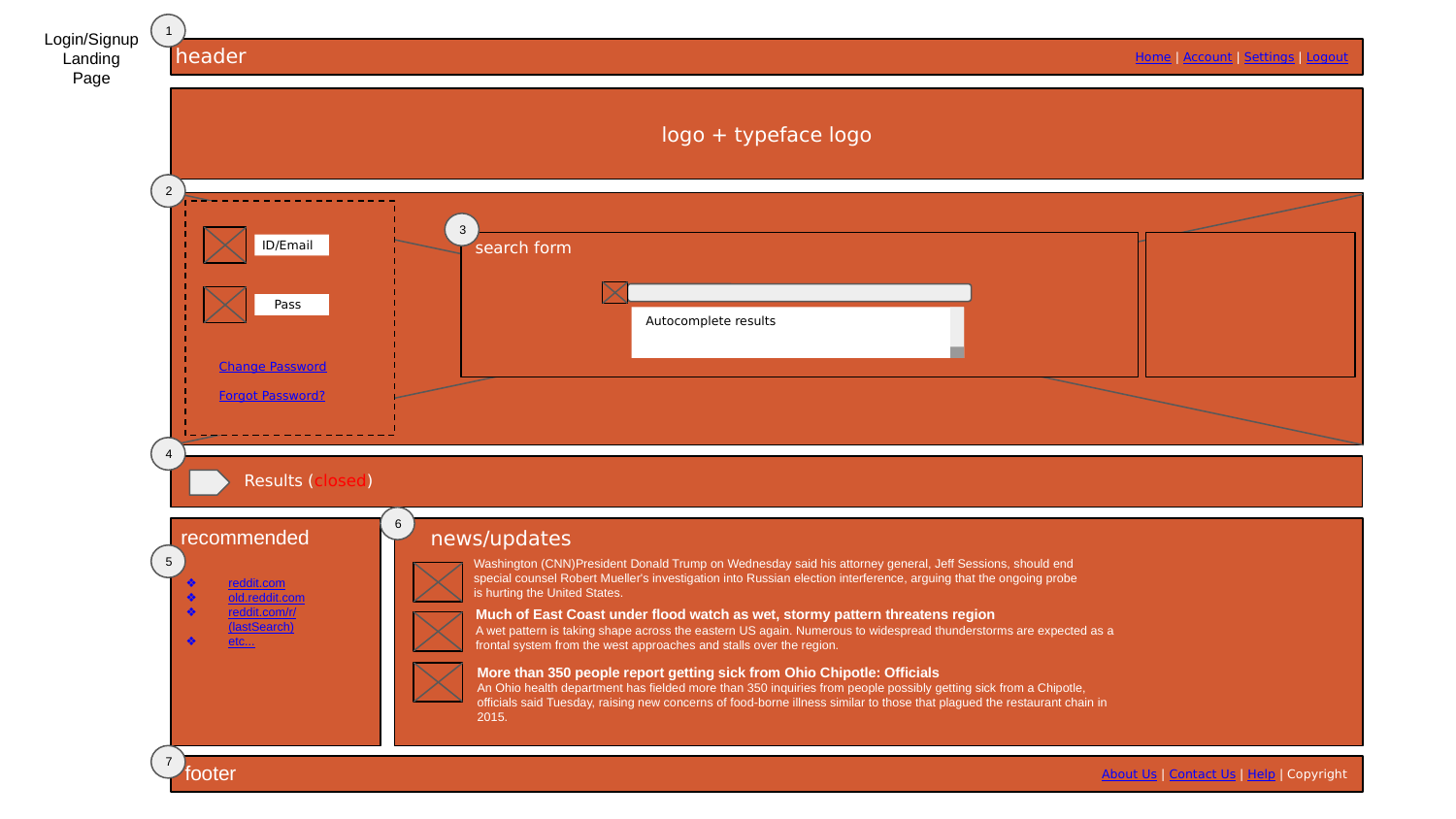

1
Login/Signup Landing Page
header
 Home | Account | Settings | Logout

logo + typeface logo
2

3
search form

ID/Email

Pass

Autocomplete results

Change Password

Forgot Password?
4

Results (closed)

6
recommended
news/updates

Washington (CNN)President Donald Trump on Wednesday said his attorney general, Jeff Sessions, should end special counsel Robert Mueller's investigation into Russian election interference, arguing that the ongoing probe is hurting the United States.

5
reddit.com
old.reddit.com
reddit.com/r/(lastSearch)
etc...

Much of East Coast under flood watch as wet, stormy pattern threatens region
A wet pattern is taking shape across the eastern US again. Numerous to widespread thunderstorms are expected as a frontal system from the west approaches and stalls over the region.

More than 350 people report getting sick from Ohio Chipotle: Officials
An Ohio health department has fielded more than 350 inquiries from people possibly getting sick from a Chipotle, officials said Tuesday, raising new concerns of food-borne illness similar to those that plagued the restaurant chain in 2015.

7
footer
About Us | Contact Us | Help | Copyright